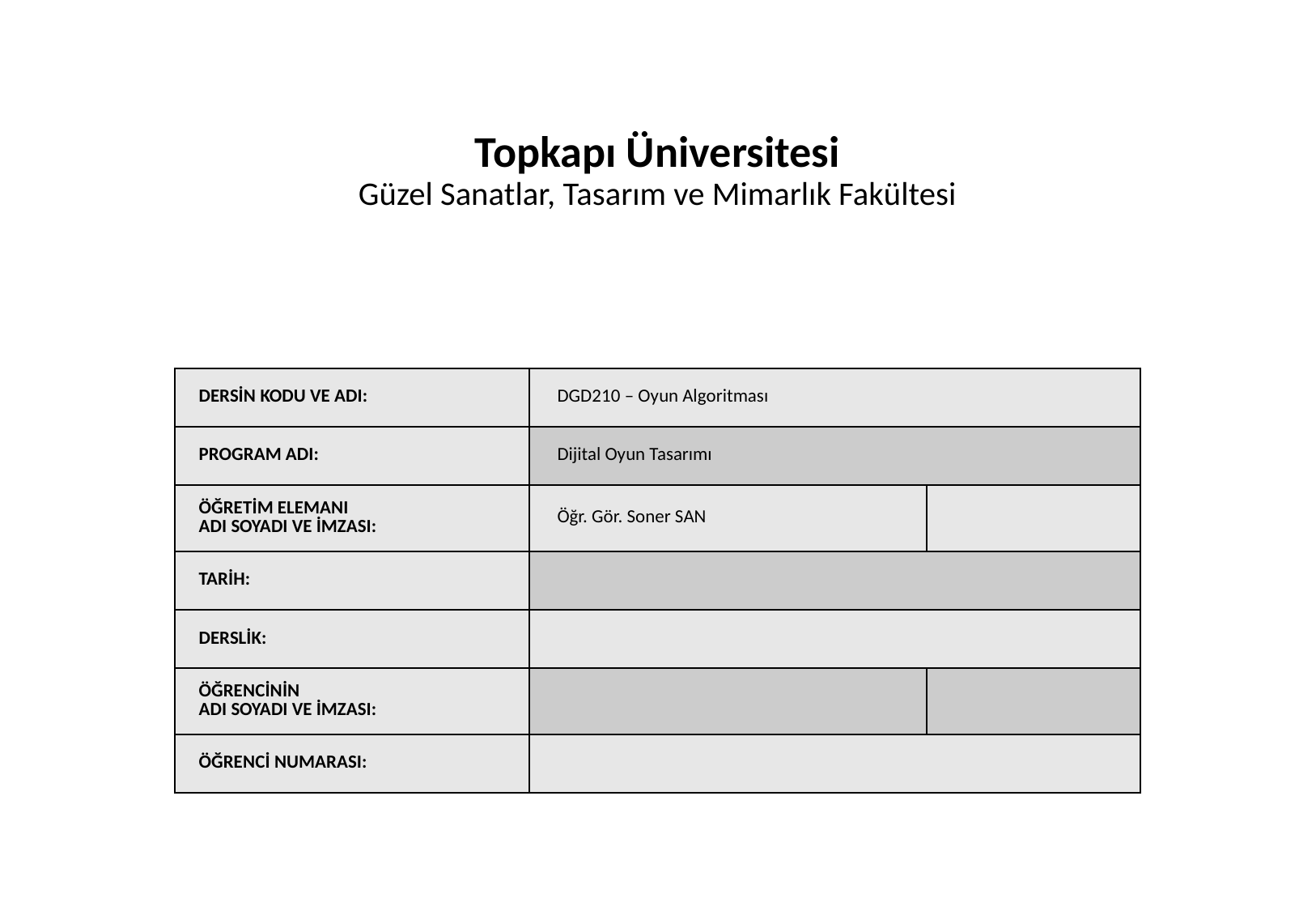

# Topkapı Üniversitesi Güzel Sanatlar, Tasarım ve Mimarlık Fakültesi
| DERSİN KODU VE ADI: | DGD210 – Oyun Algoritması |  |
| --- | --- | --- |
| PROGRAM ADI: | Dijital Oyun Tasarımı |  |
| ÖĞRETİM ELEMANI ADI SOYADI VE İMZASI: | Öğr. Gör. Soner SAN |  |
| TARİH: |  |  |
| DERSLİK: |  |  |
| ÖĞRENCİNİN ADI SOYADI VE İMZASI: |  |  |
| ÖĞRENCİ NUMARASI: |  |  |